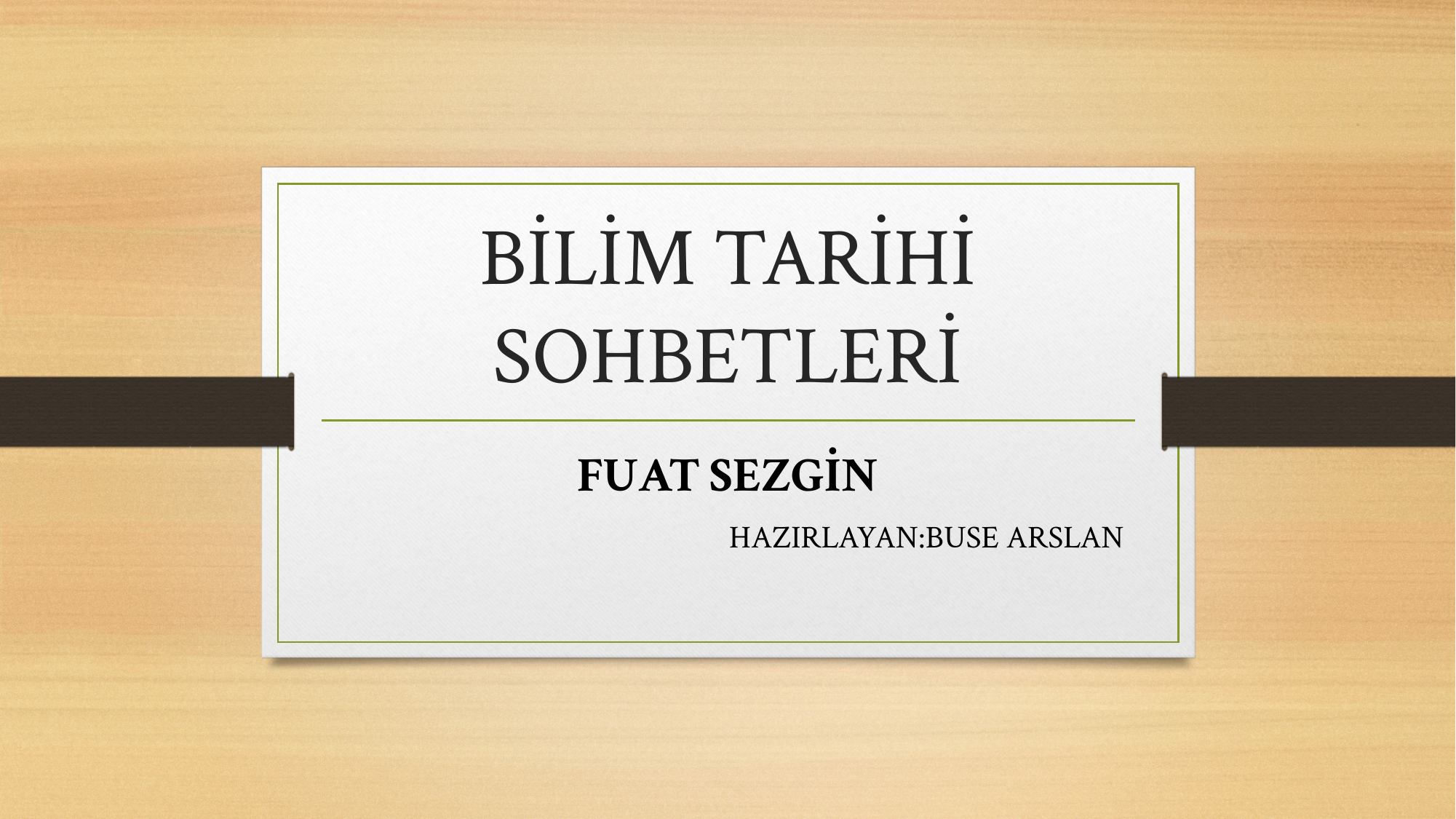

# BİLİM TARİHİ SOHBETLERİ
FUAT SEZGİN
HAZIRLAYAN:BUSE ARSLAN